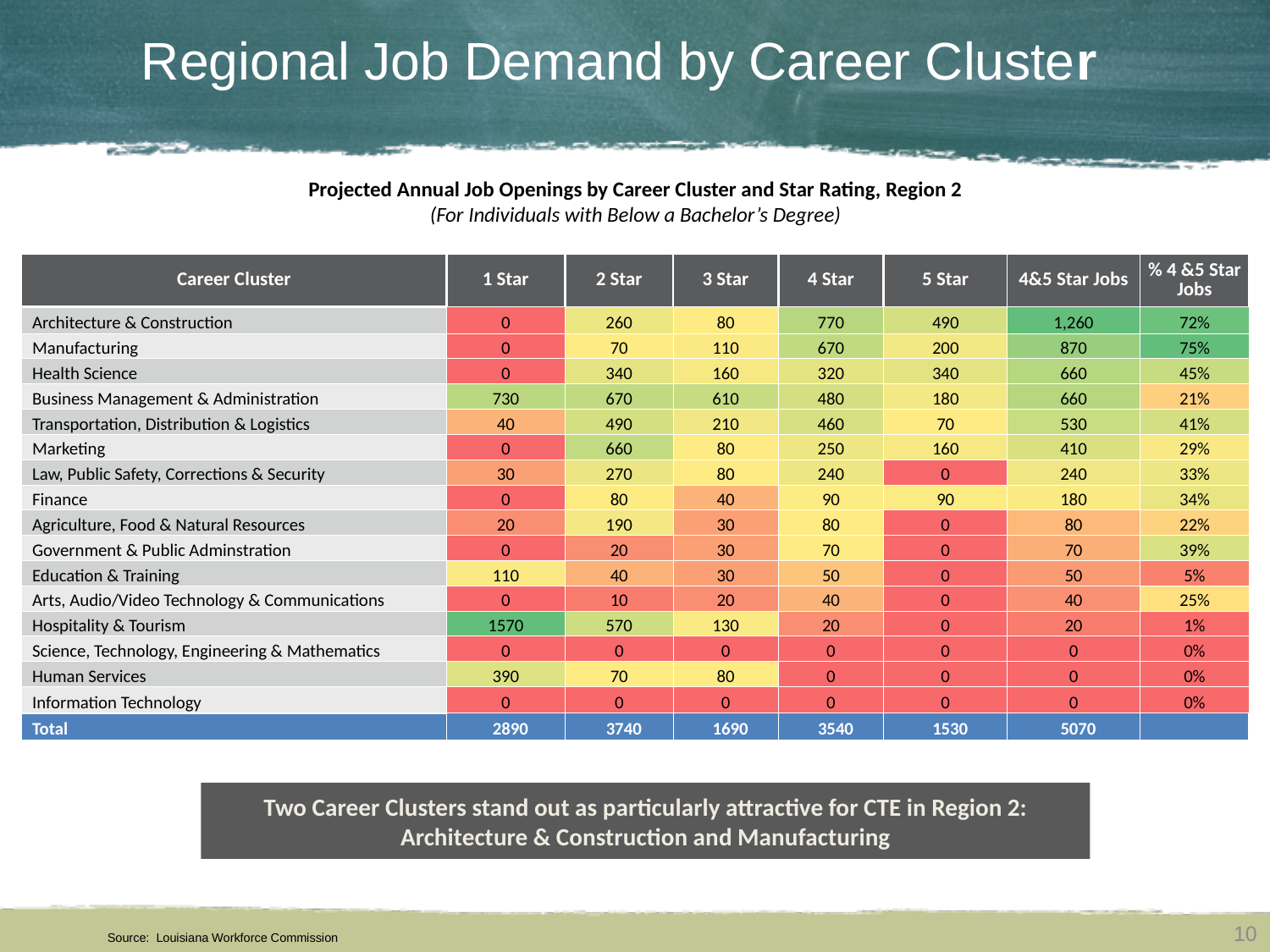

Regional Job Demand by Career Cluster
Projected Annual Job Openings by Career Cluster and Star Rating, Region 2
(For Individuals with Below a Bachelor’s Degree)
| Career Cluster | 1 Star | 2 Star | 3 Star | 4 Star | 5 Star | 4&5 Star Jobs | % 4 &5 Star Jobs |
| --- | --- | --- | --- | --- | --- | --- | --- |
| Architecture & Construction | 0 | 260 | 80 | 770 | 490 | 1,260 | 72% |
| Manufacturing | 0 | 70 | 110 | 670 | 200 | 870 | 75% |
| Health Science | 0 | 340 | 160 | 320 | 340 | 660 | 45% |
| Business Management & Administration | 730 | 670 | 610 | 480 | 180 | 660 | 21% |
| Transportation, Distribution & Logistics | 40 | 490 | 210 | 460 | 70 | 530 | 41% |
| Marketing | 0 | 660 | 80 | 250 | 160 | 410 | 29% |
| Law, Public Safety, Corrections & Security | 30 | 270 | 80 | 240 | 0 | 240 | 33% |
| Finance | 0 | 80 | 40 | 90 | 90 | 180 | 34% |
| Agriculture, Food & Natural Resources | 20 | 190 | 30 | 80 | 0 | 80 | 22% |
| Government & Public Adminstration | 0 | 20 | 30 | 70 | 0 | 70 | 39% |
| Education & Training | 110 | 40 | 30 | 50 | 0 | 50 | 5% |
| Arts, Audio/Video Technology & Communications | 0 | 10 | 20 | 40 | 0 | 40 | 25% |
| Hospitality & Tourism | 1570 | 570 | 130 | 20 | 0 | 20 | 1% |
| Science, Technology, Engineering & Mathematics | 0 | 0 | 0 | 0 | 0 | 0 | 0% |
| Human Services | 390 | 70 | 80 | 0 | 0 | 0 | 0% |
| Information Technology | 0 | 0 | 0 | 0 | 0 | 0 | 0% |
| Total | 2890 | 3740 | 1690 | 3540 | 1530 | 5070 |  |
Two Career Clusters stand out as particularly attractive for CTE in Region 2: Architecture & Construction and Manufacturing
10
Source:  Louisiana Workforce Commission